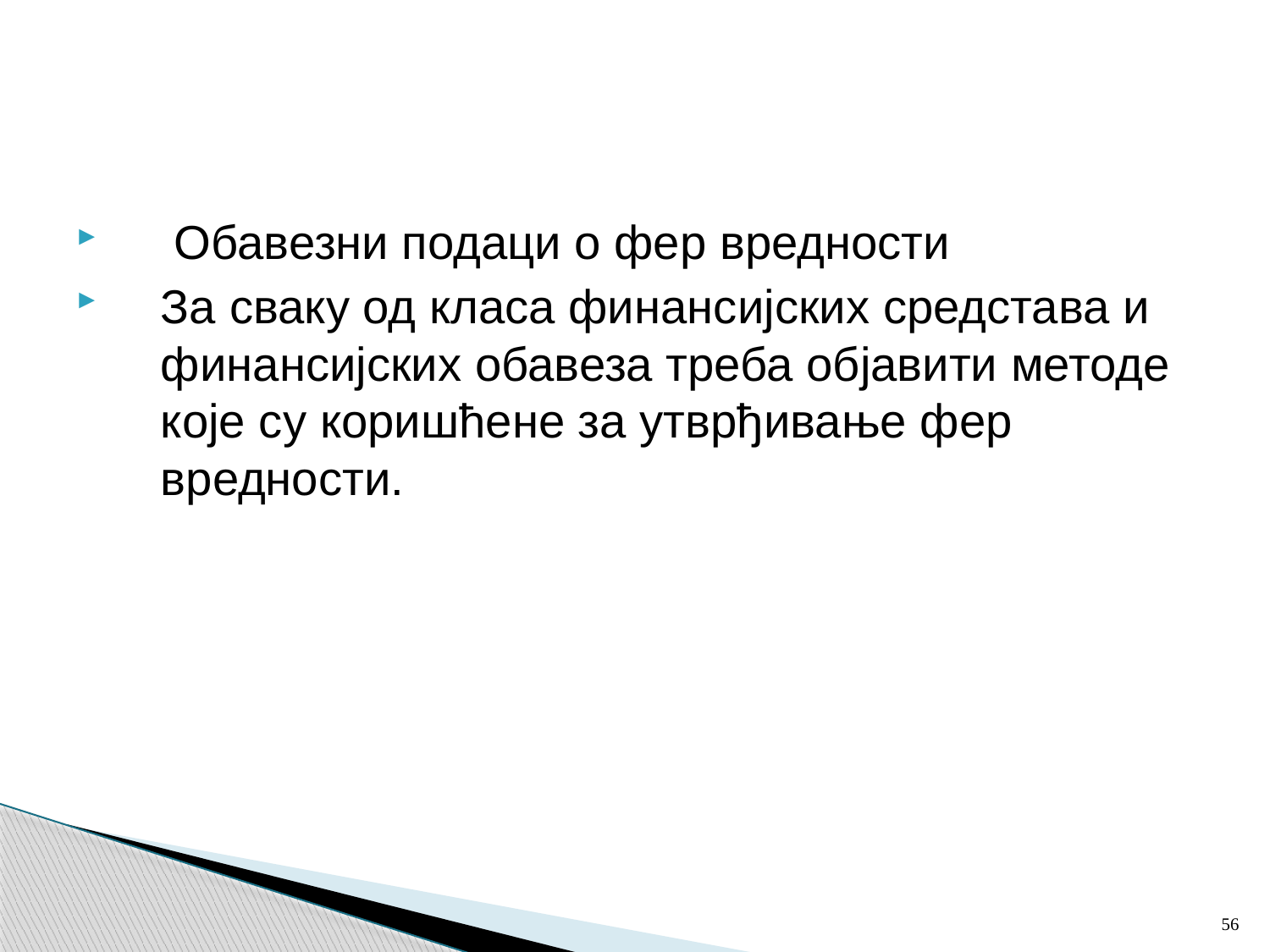

#
 Обавезни подаци о фер вредности
За сваку од класа финансијских средстава и финансијских обавеза треба објавити методе које су коришћене за утврђивање фер вредности.
56